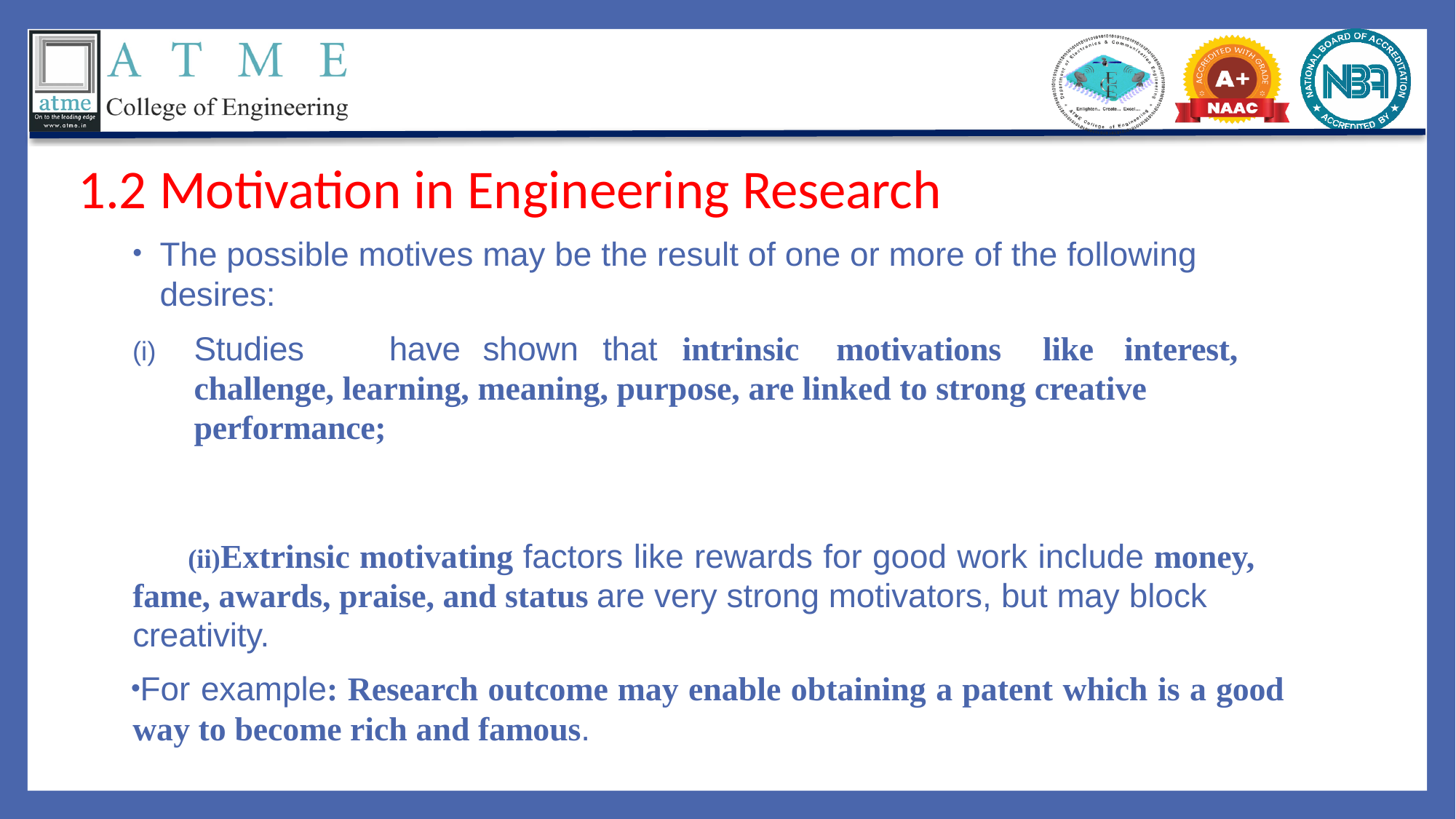

1.2 Motivation in Engineering Research
The possible motives may be the result of one or more of the following desires:
Studies	have	shown	that	intrinsic	motivations	like	interest,	challenge, learning, meaning, purpose, are linked to strong creative performance;

Extrinsic motivating factors like rewards for good work include money, fame, awards, praise, and status are very strong motivators, but may block creativity.
For example: Research outcome may enable obtaining a patent which is a good way to become rich and famous.